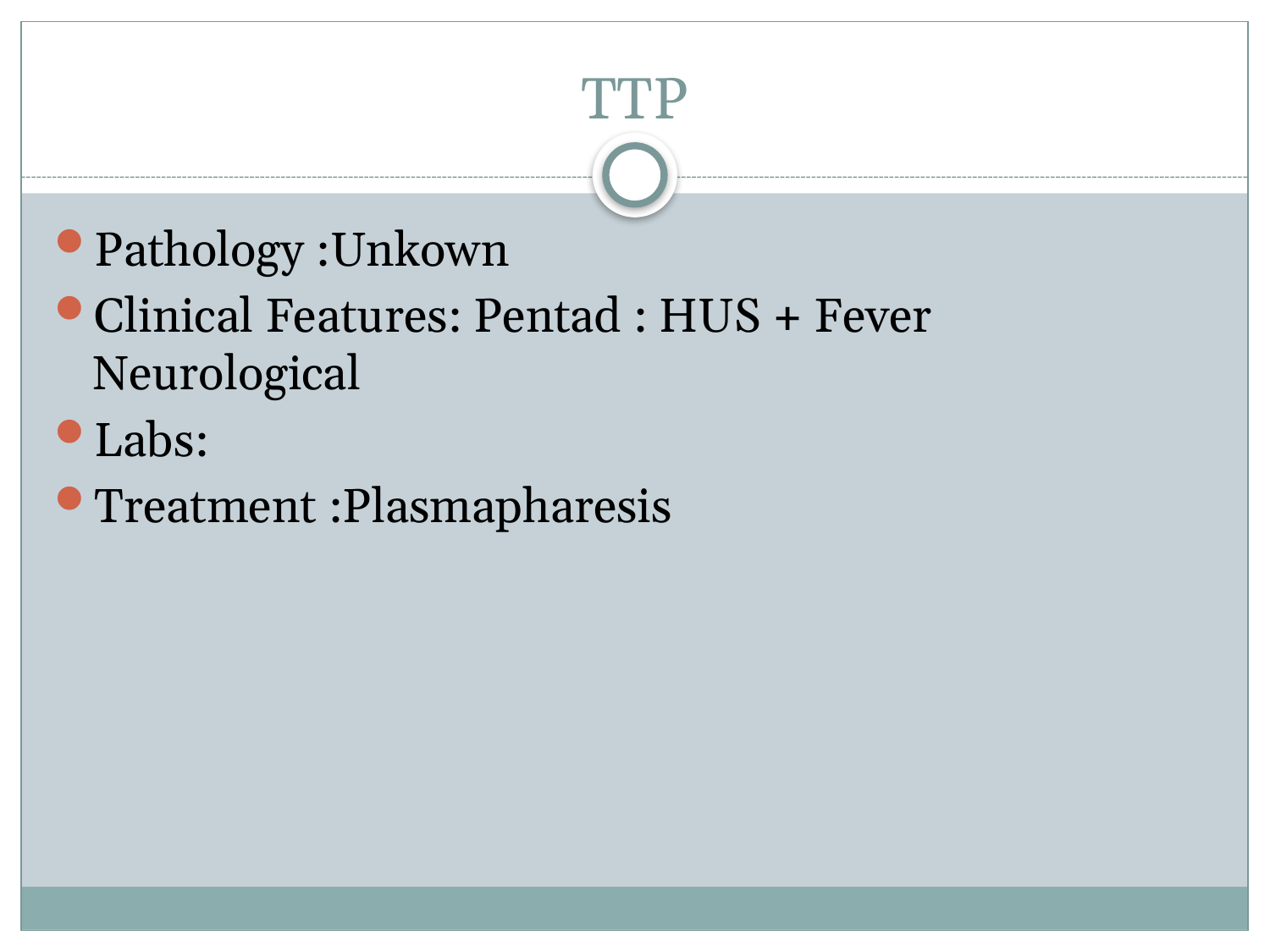

# TTP
Pathology :Unkown
Clinical Features: Pentad : HUS + Fever Neurological
Labs:
Treatment :Plasmapharesis